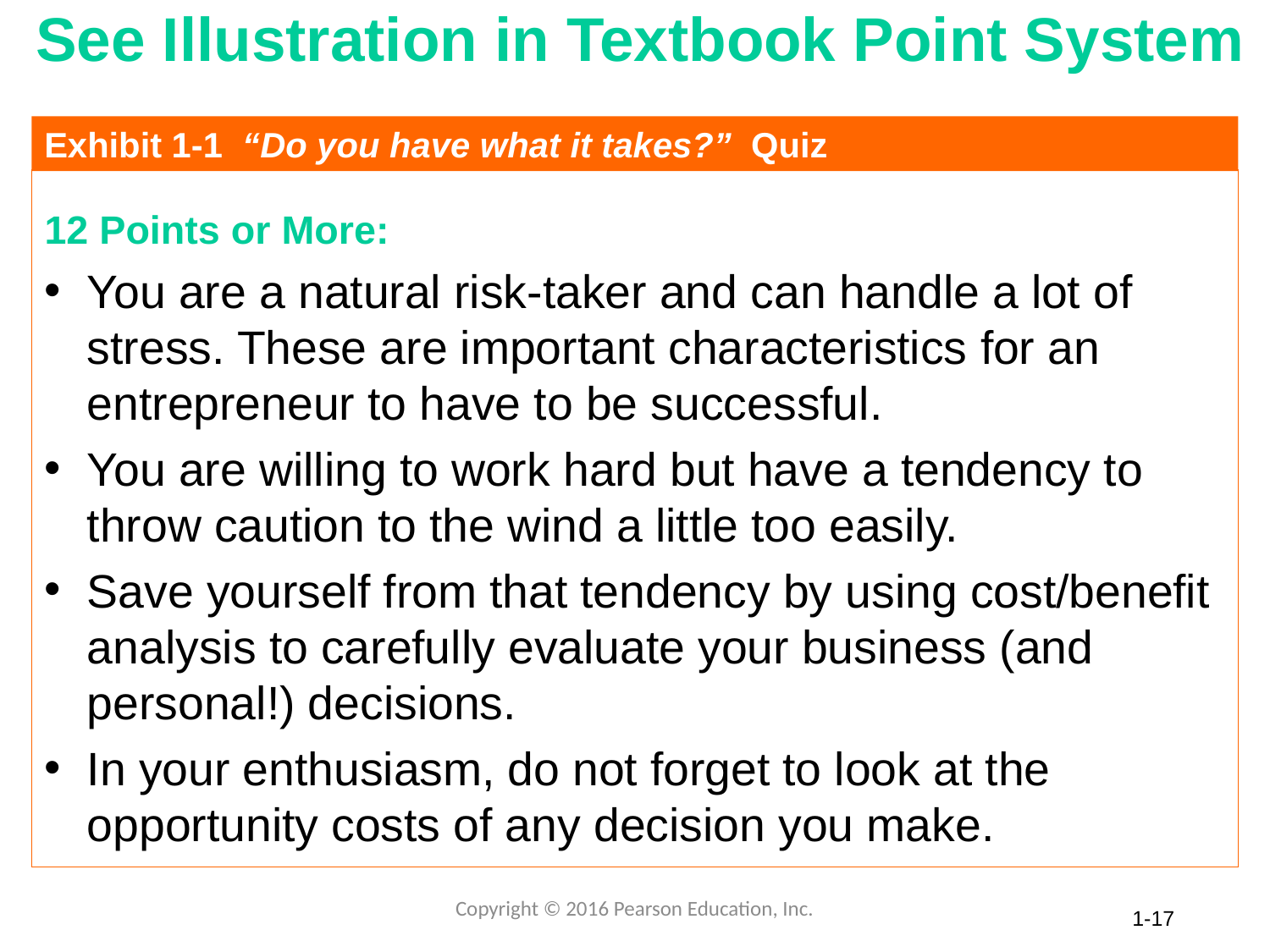

# See Illustration in Textbook Point System
Exhibit 1-1  “Do you have what it takes?”  Quiz

12 Points or More:
You are a natural risk-taker and can handle a lot of stress. These are important characteristics for an entrepreneur to have to be successful.
You are willing to work hard but have a tendency to throw caution to the wind a little too easily.
Save yourself from that tendency by using cost/benefit analysis to carefully evaluate your business (and personal!) decisions.
In your enthusiasm, do not forget to look at the opportunity costs of any decision you make.

Copyright © 2016 Pearson Education, Inc.